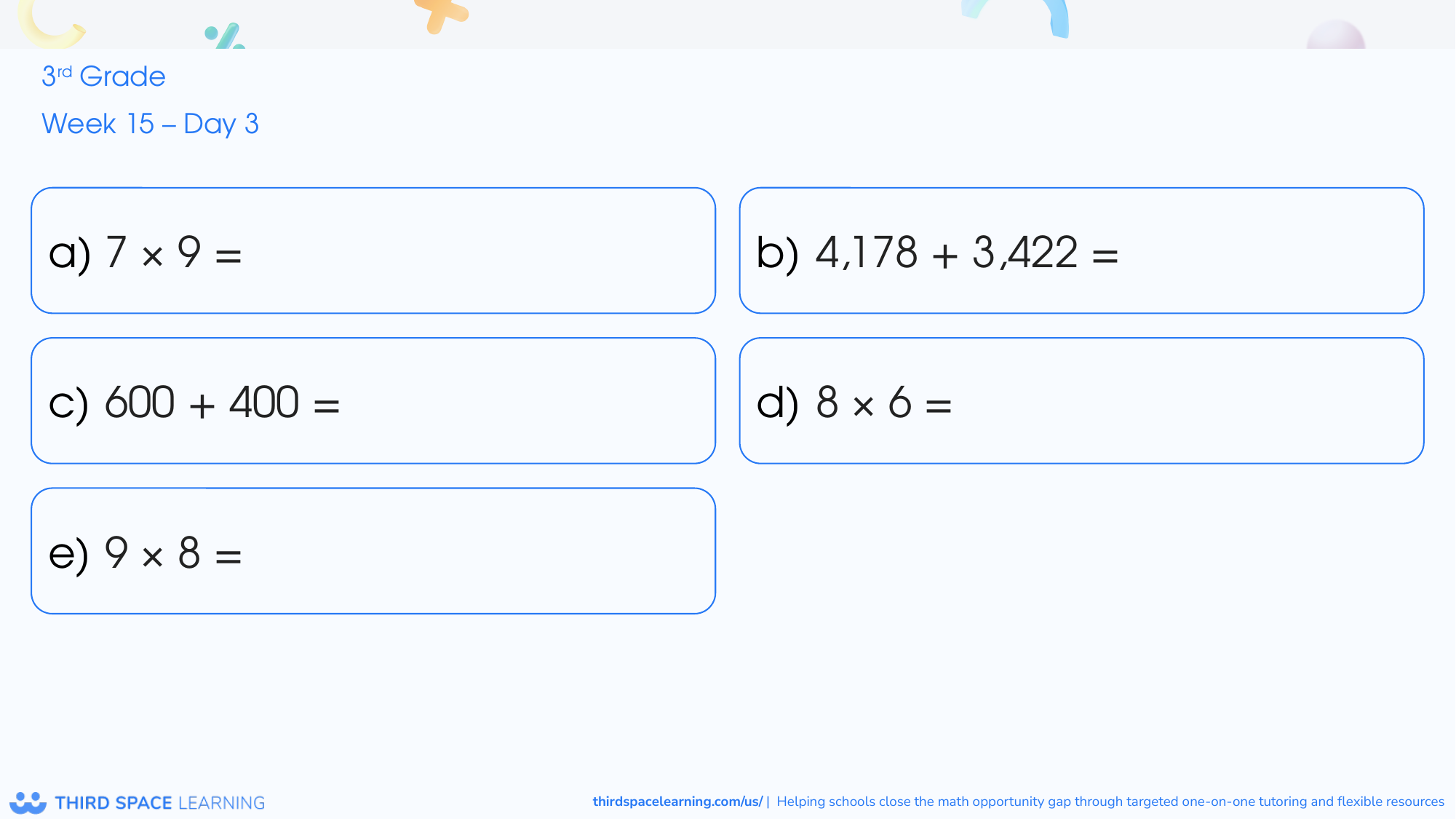

3rd Grade
Week 15 – Day 3
7 × 9 =
4,178 + 3,422 =
600 + 400 =
8 × 6 =
9 × 8 =